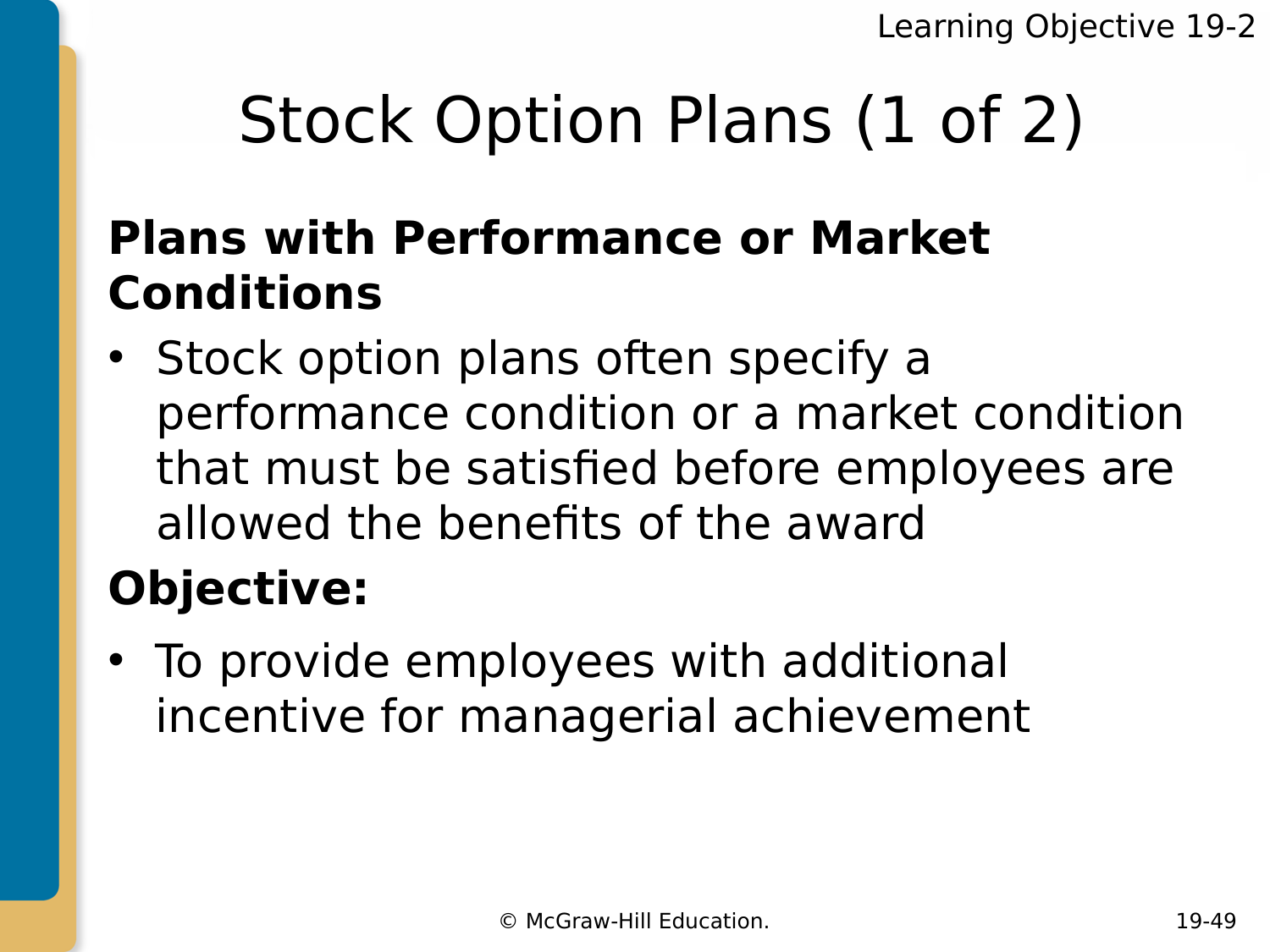

Learning Objective 19-2
# Stock Option Plans (1 of 2)
Plans with Performance or Market Conditions
Stock option plans often specify a performance condition or a market condition that must be satisfied before employees are allowed the benefits of the award
Objective:
To provide employees with additional incentive for managerial achievement